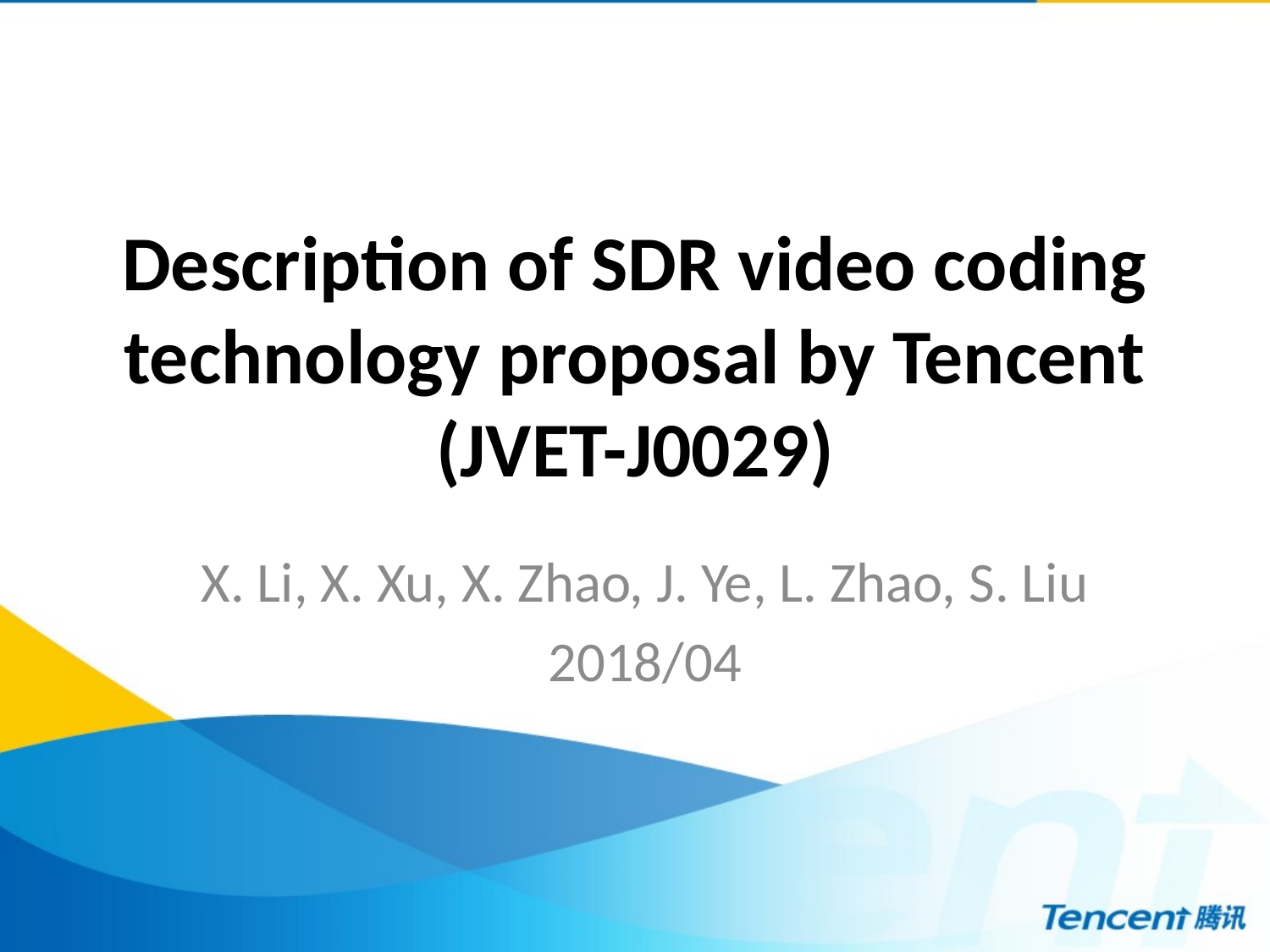

# Description of SDR video coding technology proposal by Tencent (JVET-J0029)
X. Li, X. Xu, X. Zhao, J. Ye, L. Zhao, S. Liu
2018/04